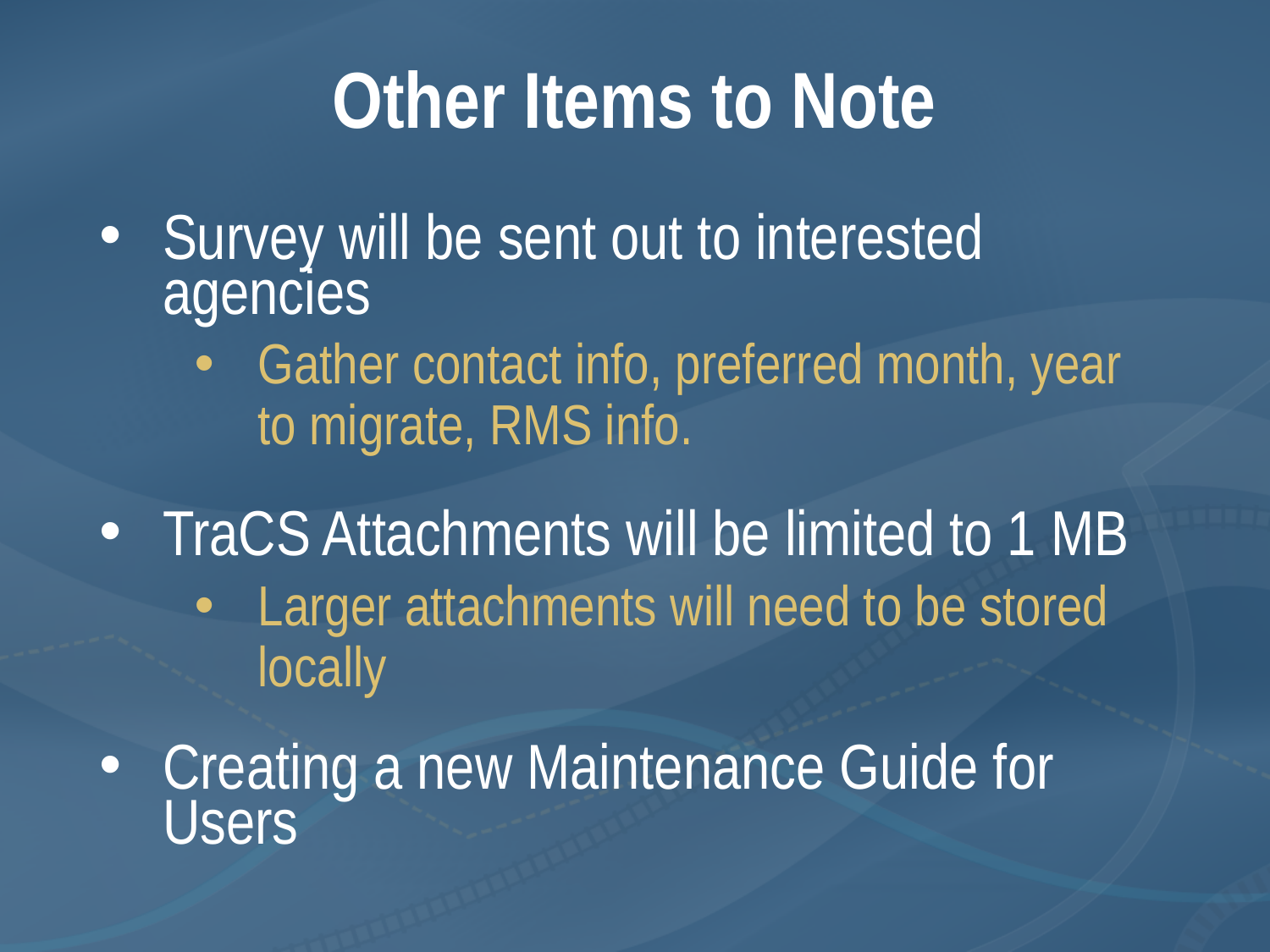

# Other Items to Note
Survey will be sent out to interested agencies
Gather contact info, preferred month, year to migrate, RMS info.

TraCS Attachments will be limited to 1 MB
Larger attachments will need to be stored locally

Creating a new Maintenance Guide for Users